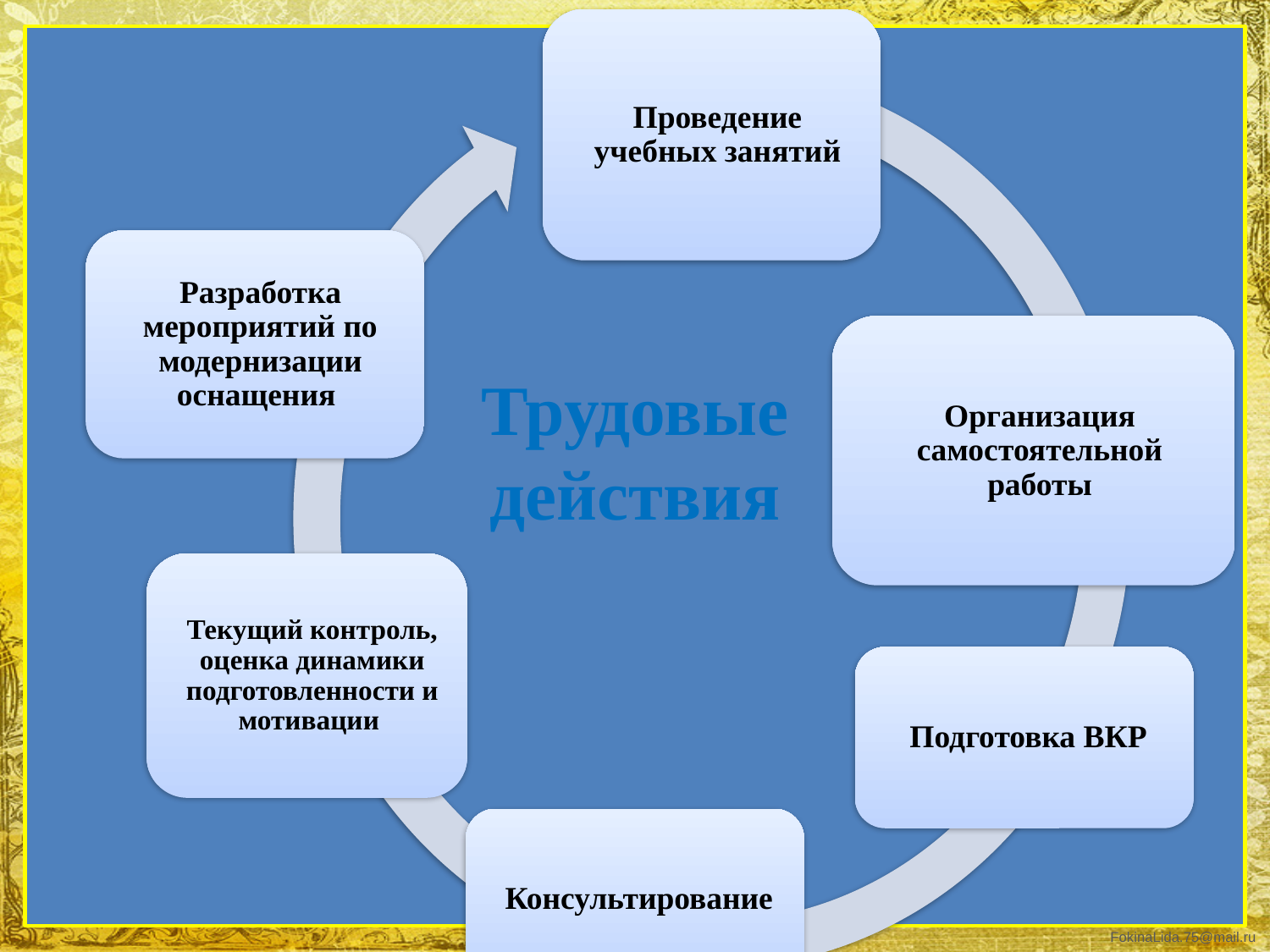

Проведение учебных занятий
Организация самостоятельной работы
Подготовка ВКР
Консультирование
Текущий контроль, оценка динамики подготовленности и мотивации
Разработка мероприятий по модернизации оснащения
Трудовые действия